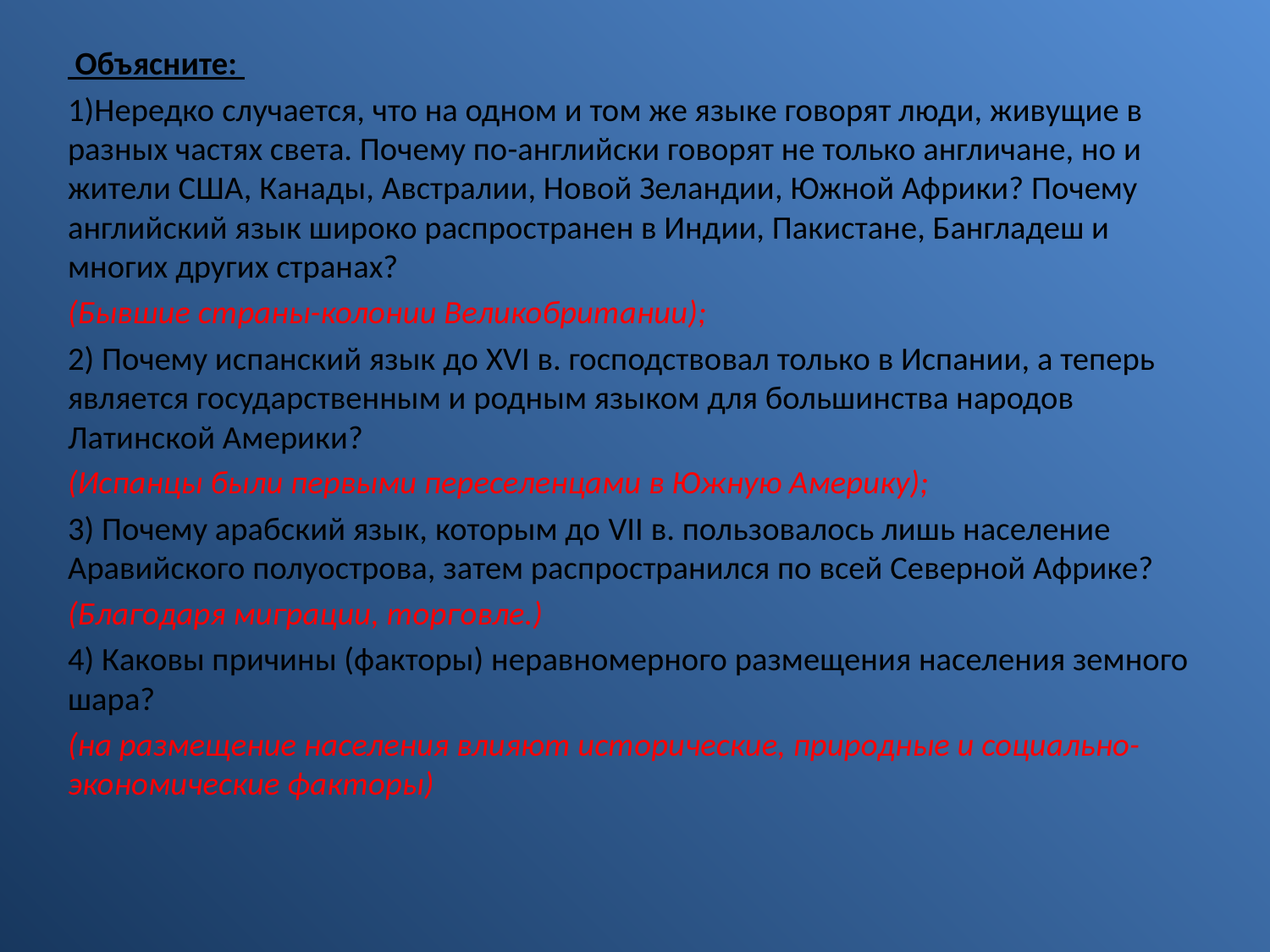

Объясните:
1)Нередко случается, что на одном и том же языке говорят люди, живущие в разных частях света. Почему по-английски говорят не только англичане, но и жители США, Канады, Австралии, Новой Зеландии, Южной Африки? Почему английский язык широко распространен в Индии, Пакистане, Бангладеш и многих других странах?
(Бывшие страны-колонии Великобритании);
2) Почему испанский язык до XVI в. господствовал только в Испании, а теперь является государственным и родным языком для большинства народов Латинской Америки?
(Испанцы были первыми переселенцами в Южную Америку);
3) Почему арабский язык, которым до VII в. пользовалось лишь население Аравийского полуострова, затем распространился по всей Северной Африке?
(Благодаря миграции, торговле.)
4) Каковы причины (факторы) неравномерного размещения населения земного шара?
(на размещение населения влияют исторические, природные и социально-экономические факторы)